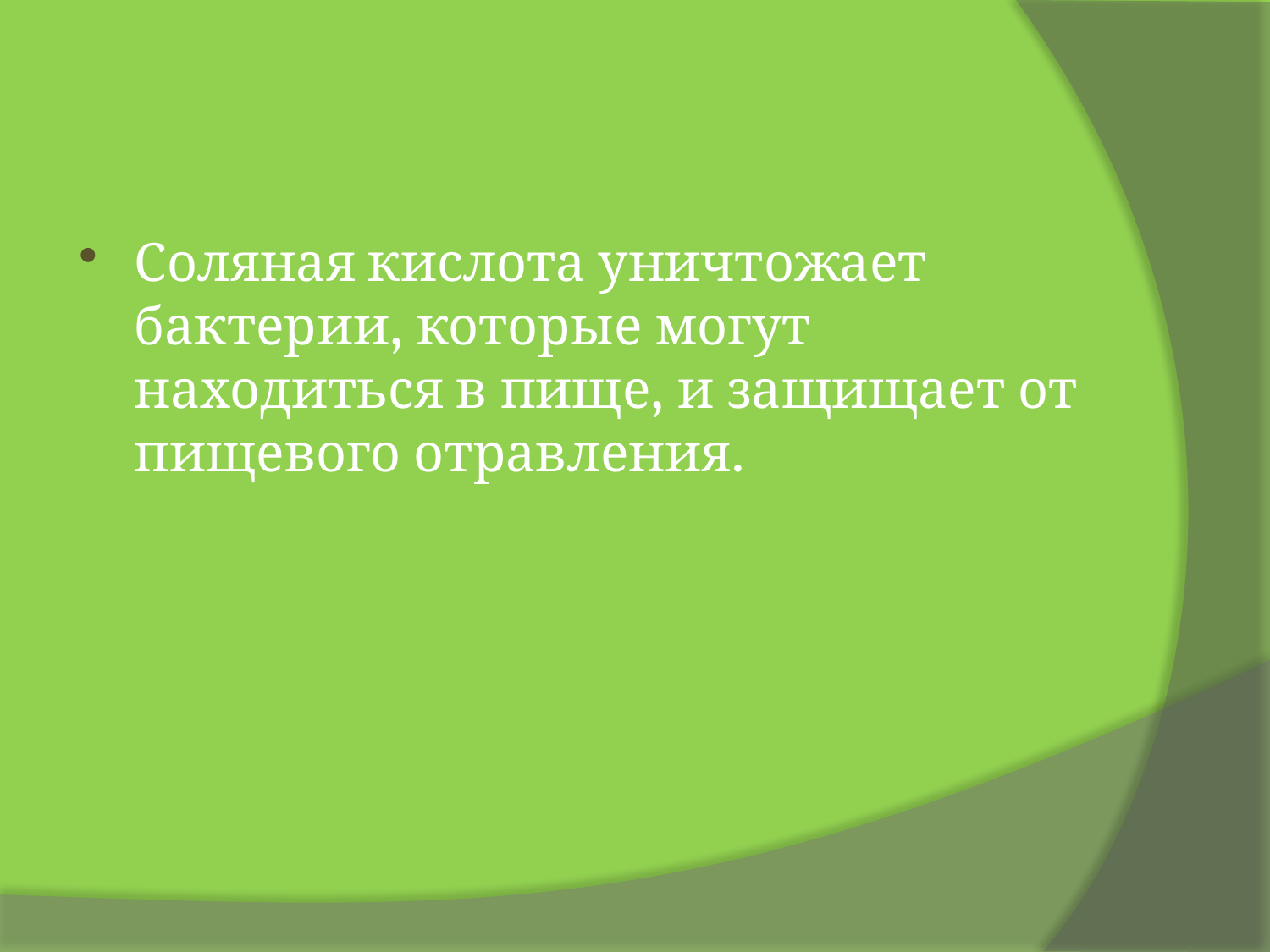

#
Соляная кислота уничтожает бактерии, которые могут находиться в пище, и защищает от пищевого отравления.